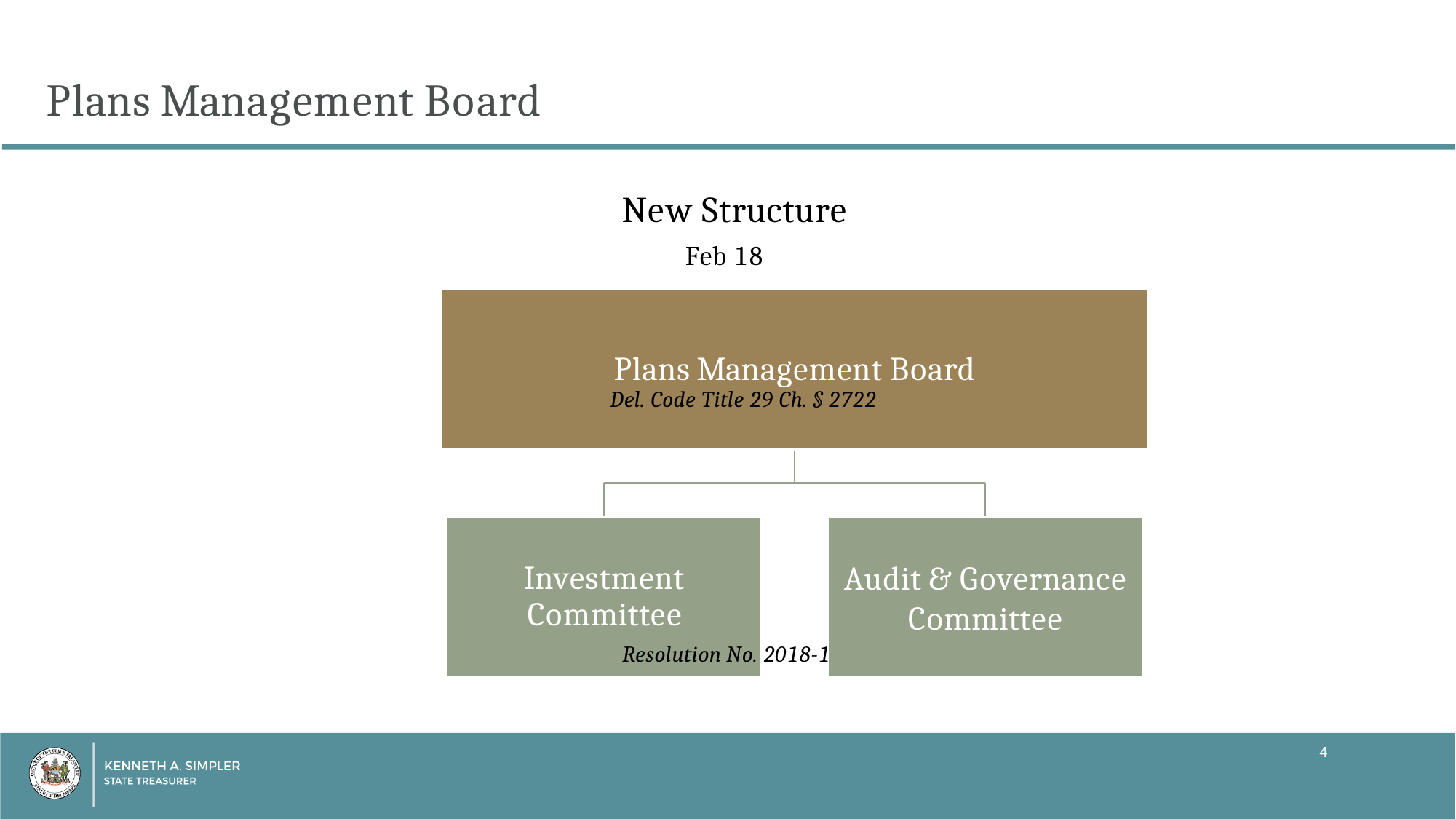

Plans Management Board
New Structure
Feb 18
Plans Management Board
Investment Committee
Audit & Governance
Committee
Del. Code Title 29 Ch. § 2722
Resolution No. 2018-1

Plans Management Board
4